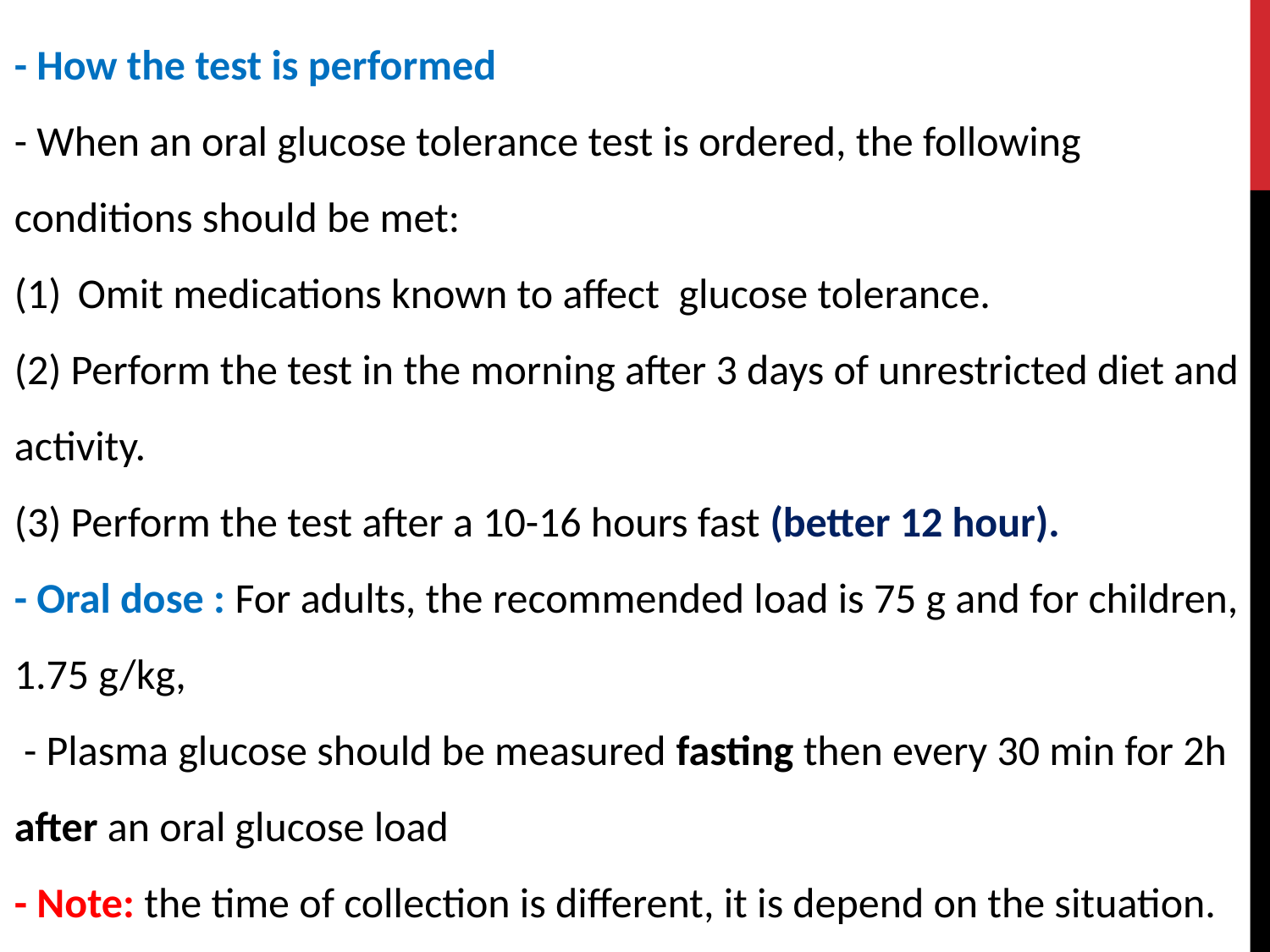

- How the test is performed
- When an oral glucose tolerance test is ordered, the following conditions should be met:
Omit medications known to affect  glucose tolerance.
(2) Perform the test in the morning after 3 days of unrestricted diet and activity.
(3) Perform the test after a 10-16 hours fast (better 12 hour).
- Oral dose : For adults, the recommended load is 75 g and for children, 1.75 g/kg,
 - Plasma glucose should be measured fasting then every 30 min for 2h after an oral glucose load
- Note: the time of collection is different, it is depend on the situation.